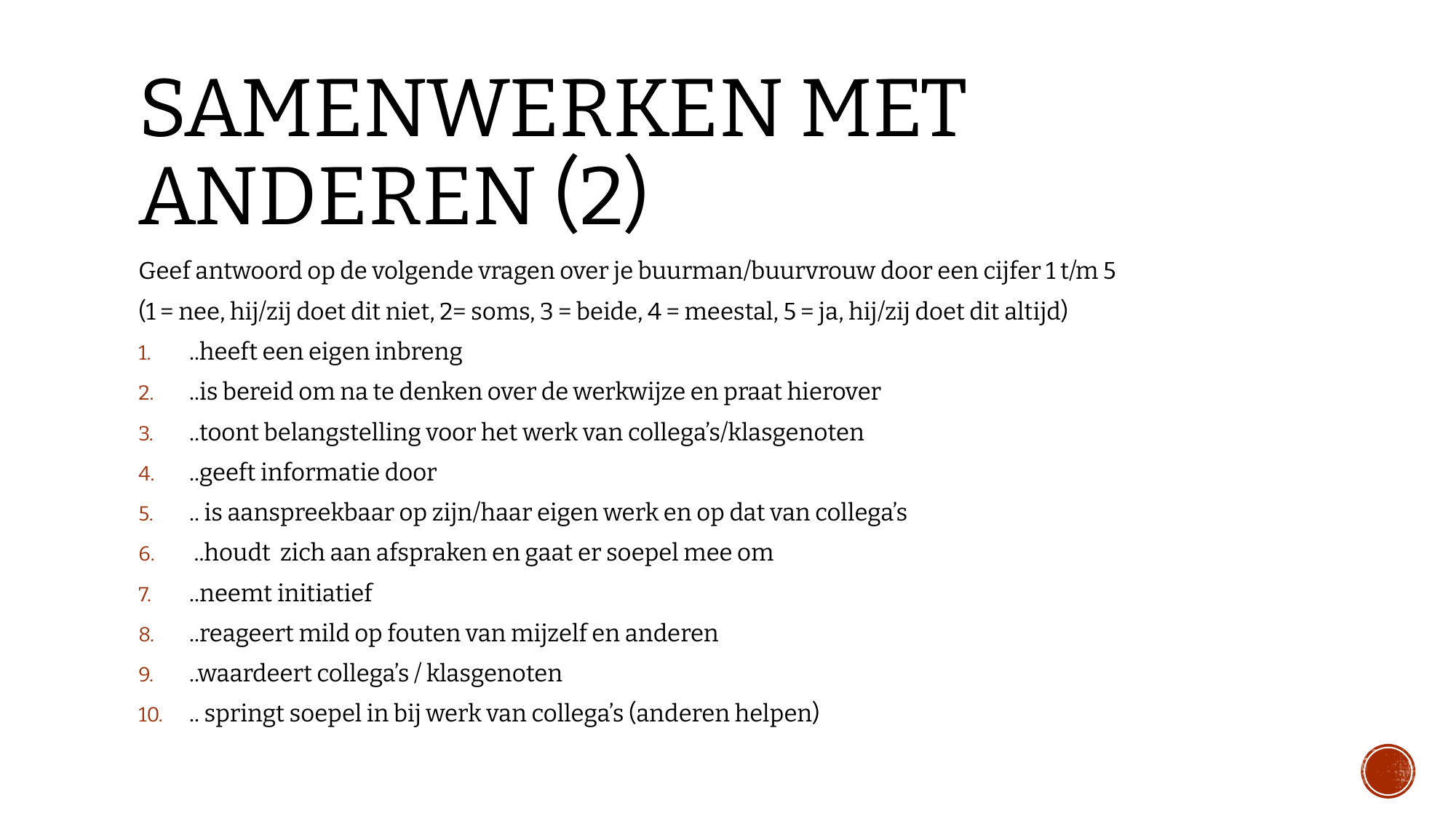

# Samenwerken met anderen (2)
Geef antwoord op de volgende vragen over je buurman/buurvrouw door een cijfer 1 t/m 5
(1 = nee, hij/zij doet dit niet, 2= soms, 3 = beide, 4 = meestal, 5 = ja, hij/zij doet dit altijd)
..heeft een eigen inbreng
..is bereid om na te denken over de werkwijze en praat hierover
..toont belangstelling voor het werk van collega’s/klasgenoten
..geeft informatie door
.. is aanspreekbaar op zijn/haar eigen werk en op dat van collega’s
 ..houdt  zich aan afspraken en gaat er soepel mee om
..neemt initiatief
..reageert mild op fouten van mijzelf en anderen
..waardeert collega’s / klasgenoten
.. springt soepel in bij werk van collega’s (anderen helpen)